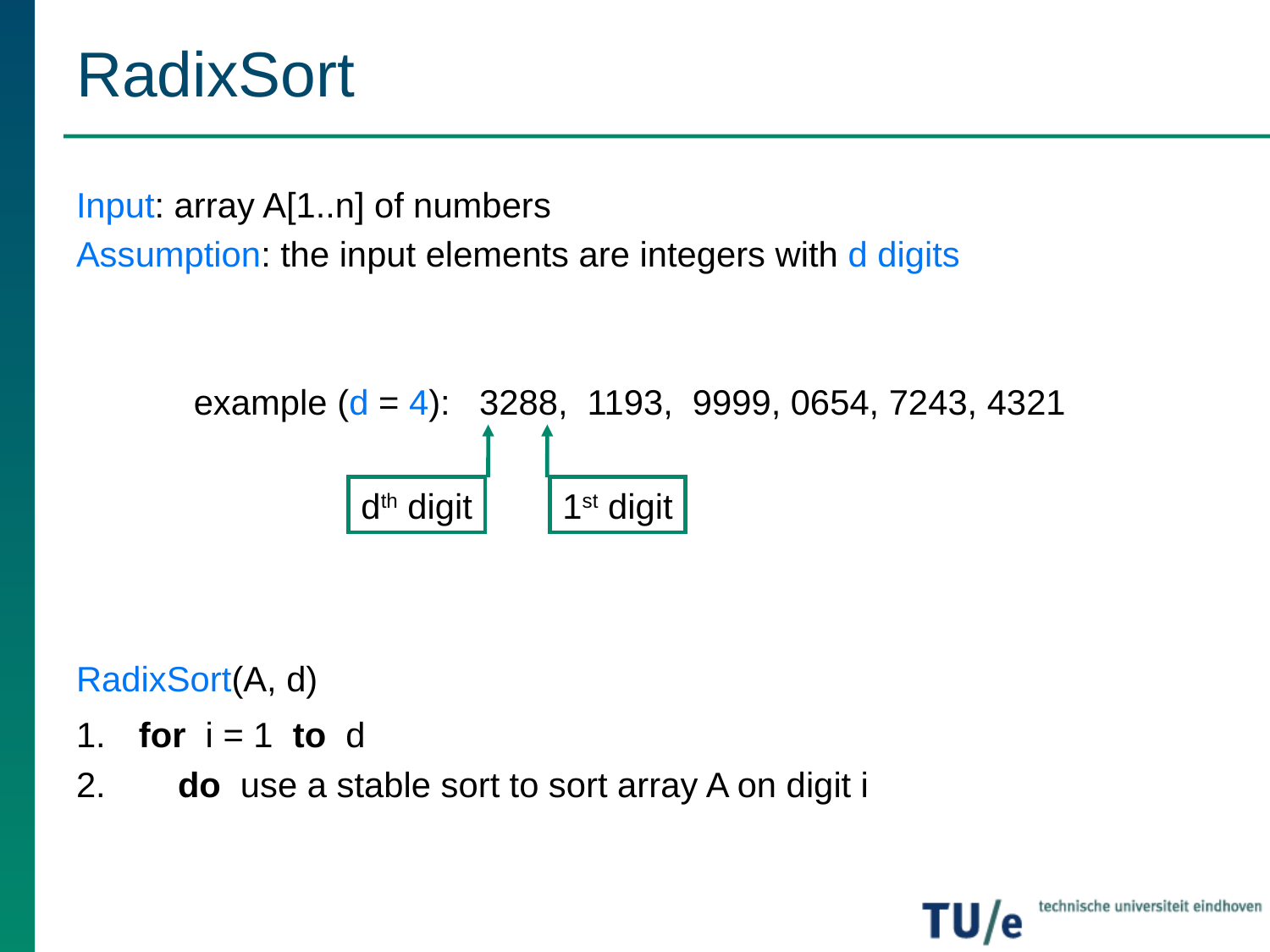

# RadixSort
Input: array A[1..n] of numbers
Assumption: the input elements are integers with d digits

example (d = 4):   3288,  1193,  9999, 0654, 7243, 4321

RadixSort(A, d)
 for  i = 1  to  d
     do  use a stable sort to sort array A on digit i

dth digit
1st digit